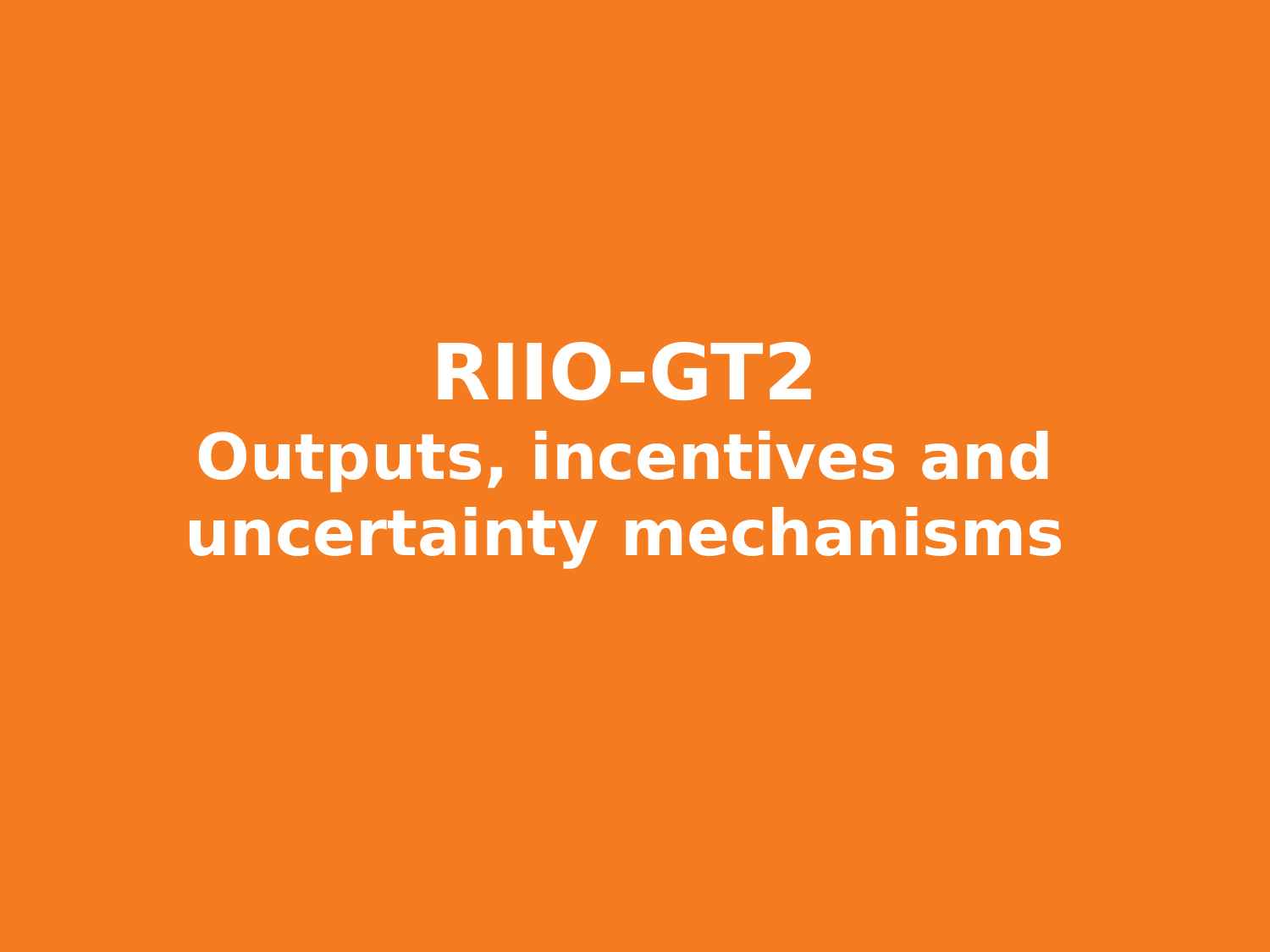

#
RIIO-GT2
Outputs, incentives and uncertainty mechanisms

2